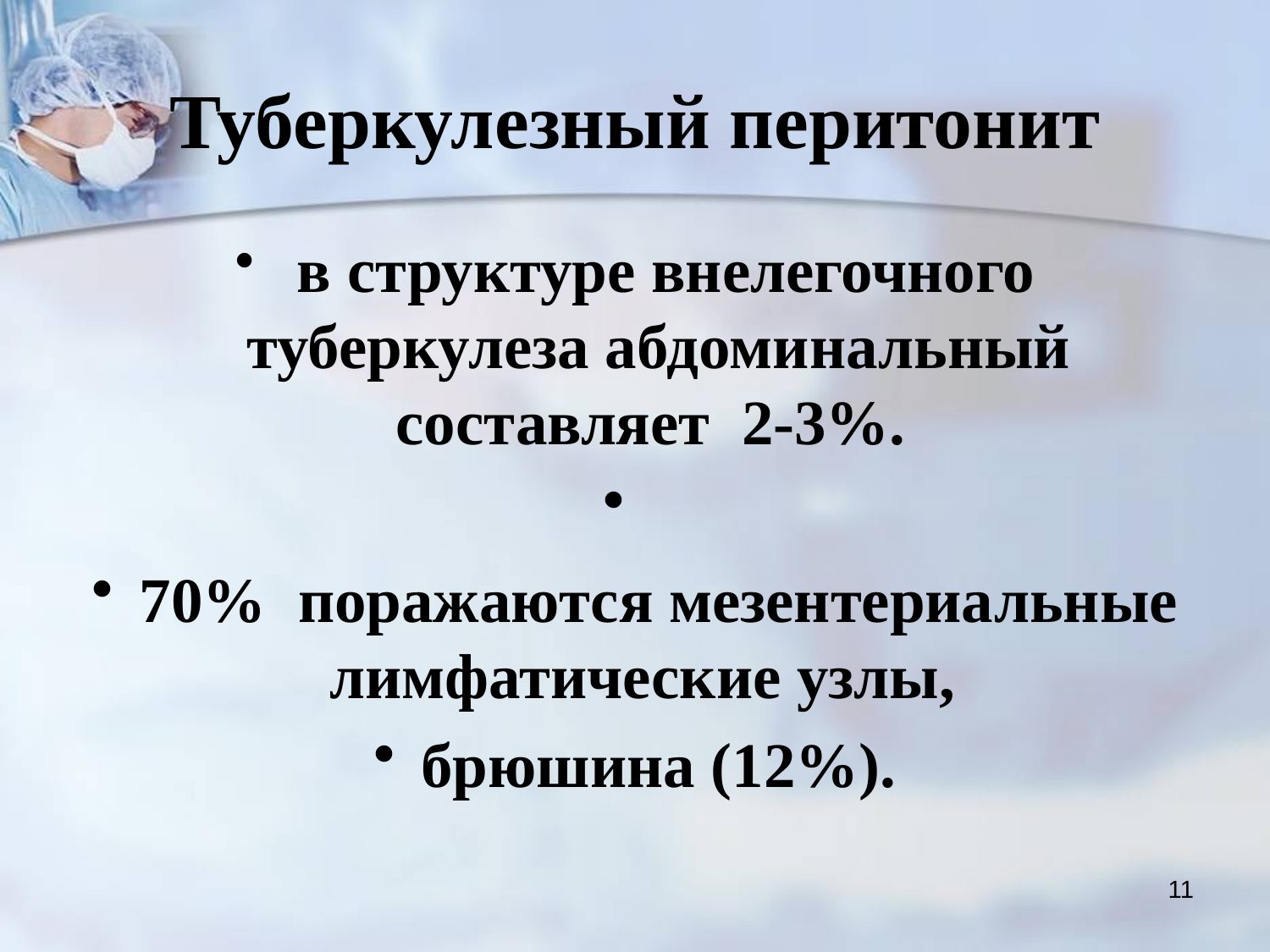

# Туберкулезный перитонит
 в структуре внелегочного туберкулеза абдоминальный составляет  2-3%.

70%  поражаются мезентериальные лимфатические узлы,
брюшина (12%).
11